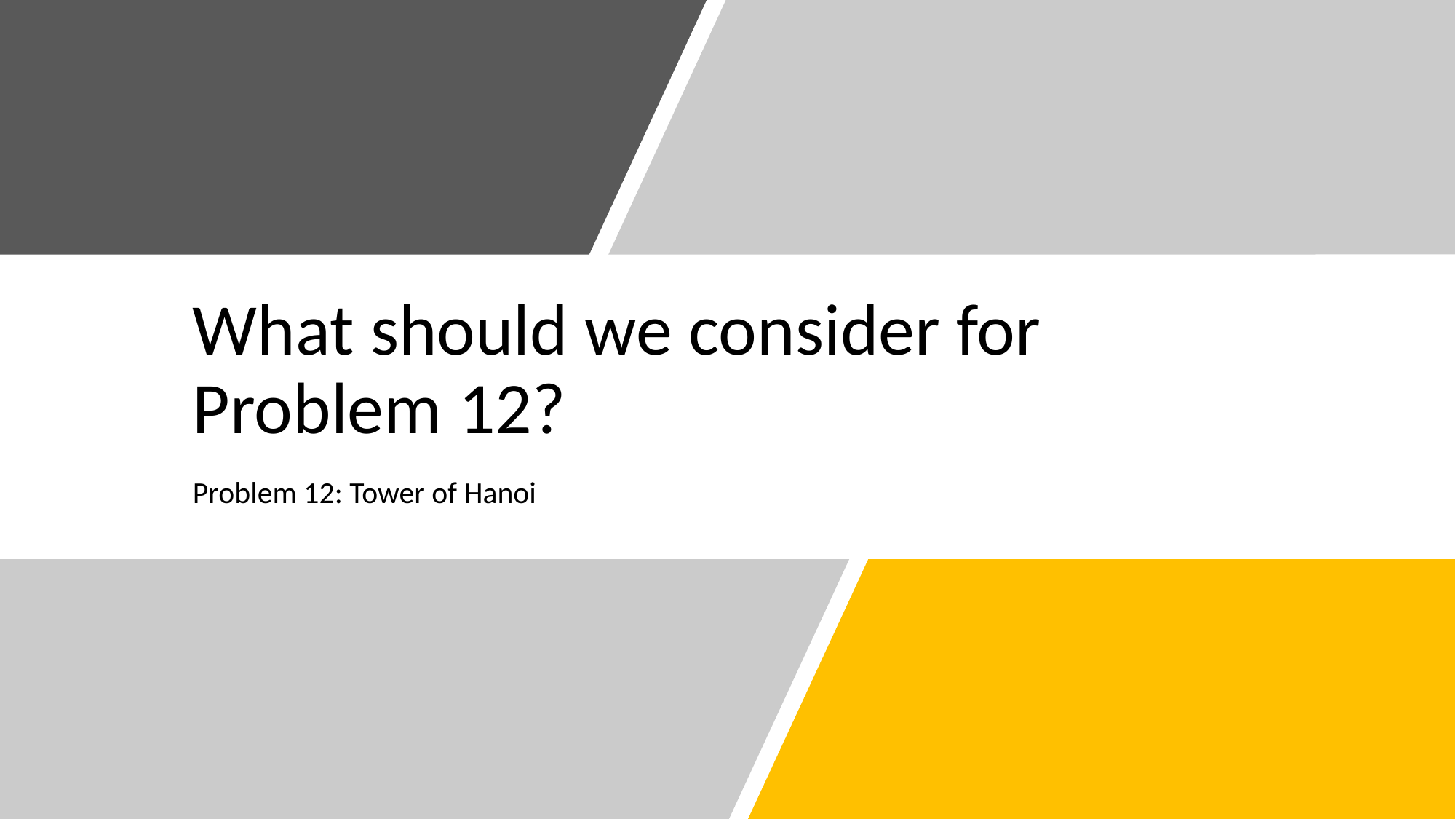

# What should we consider for Problem 12?
Problem 12: Tower of Hanoi